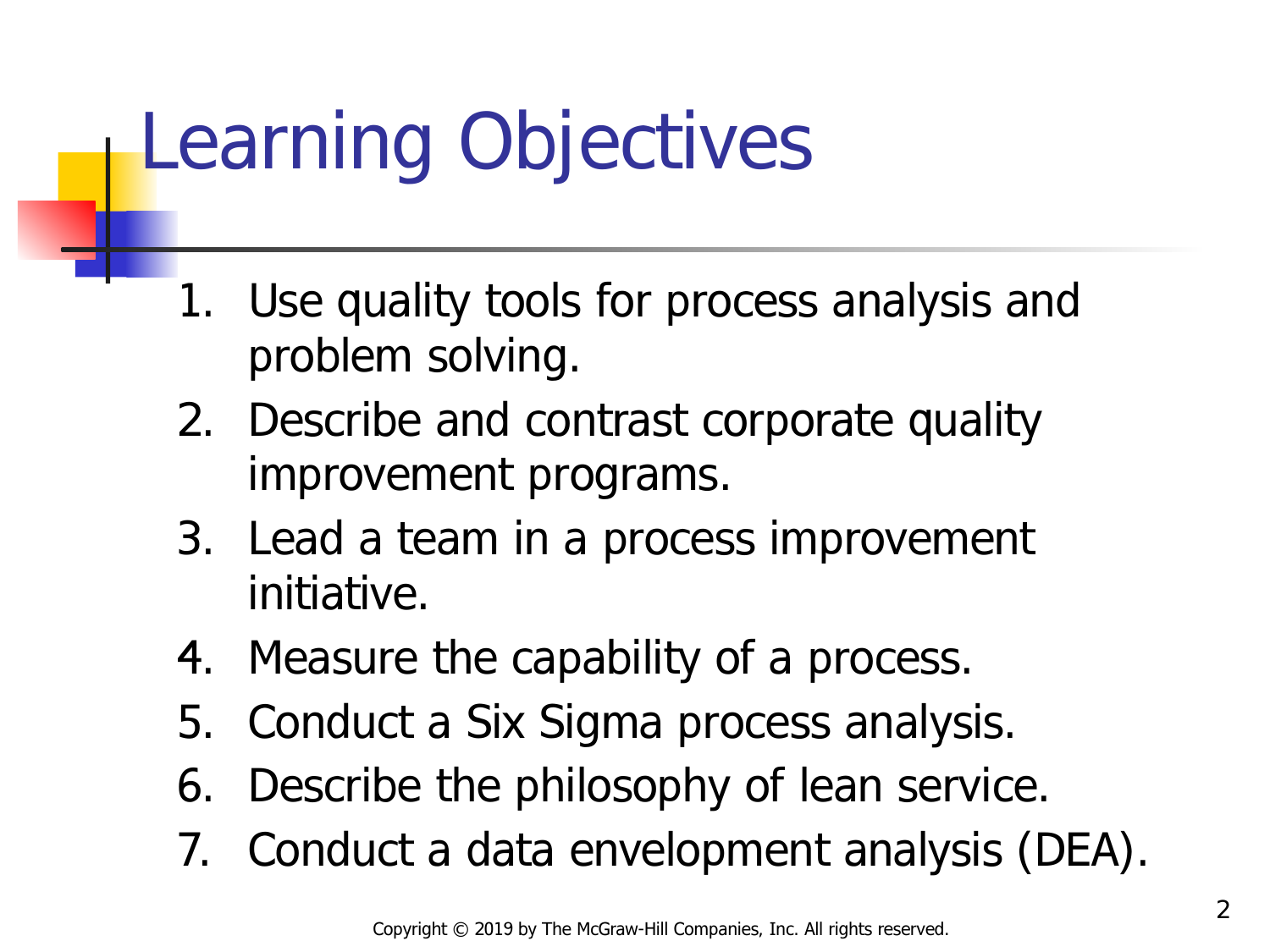

# Learning Objectives
Use quality tools for process analysis and problem solving.
Describe and contrast corporate quality improvement programs.
Lead a team in a process improvement initiative.
Measure the capability of a process.
Conduct a Six Sigma process analysis.
Describe the philosophy of lean service.
Conduct a data envelopment analysis (DEA).
2
Copyright © 2019 by The McGraw-Hill Companies, Inc. All rights reserved.